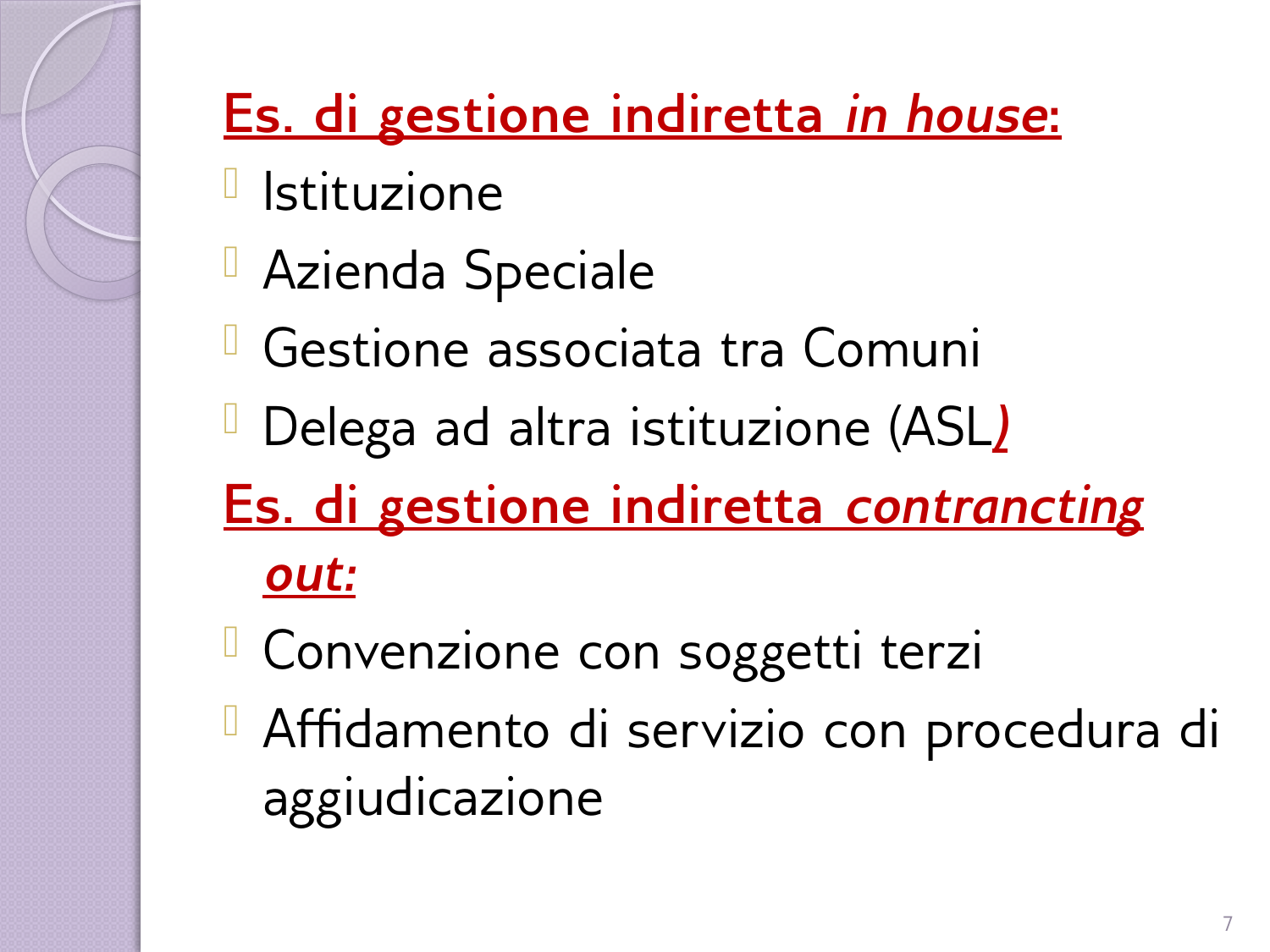

Es. di gestione indiretta in house:
Istituzione
Azienda Speciale
Gestione associata tra Comuni
Delega ad altra istituzione (ASL)
Es. di gestione indiretta contrancting out:
Convenzione con soggetti terzi
Affidamento di servizio con procedura di aggiudicazione

7